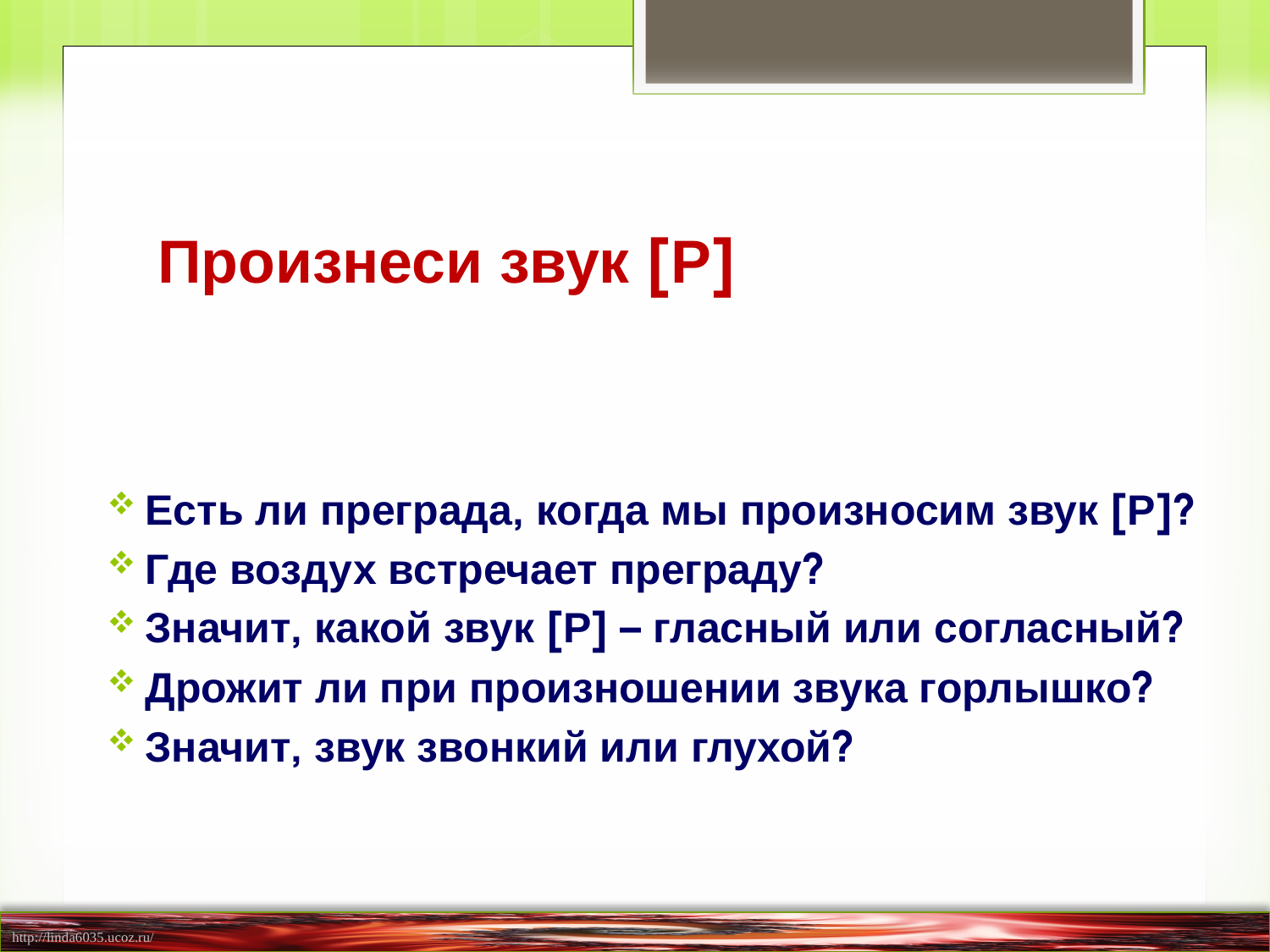

# Произнеси звук [Р]
Есть ли преграда, когда мы произносим звук [Р]?
Где воздух встречает преграду?
Значит, какой звук [Р] – гласный или согласный?
Дрожит ли при произношении звука горлышко?
Значит, звук звонкий или глухой?